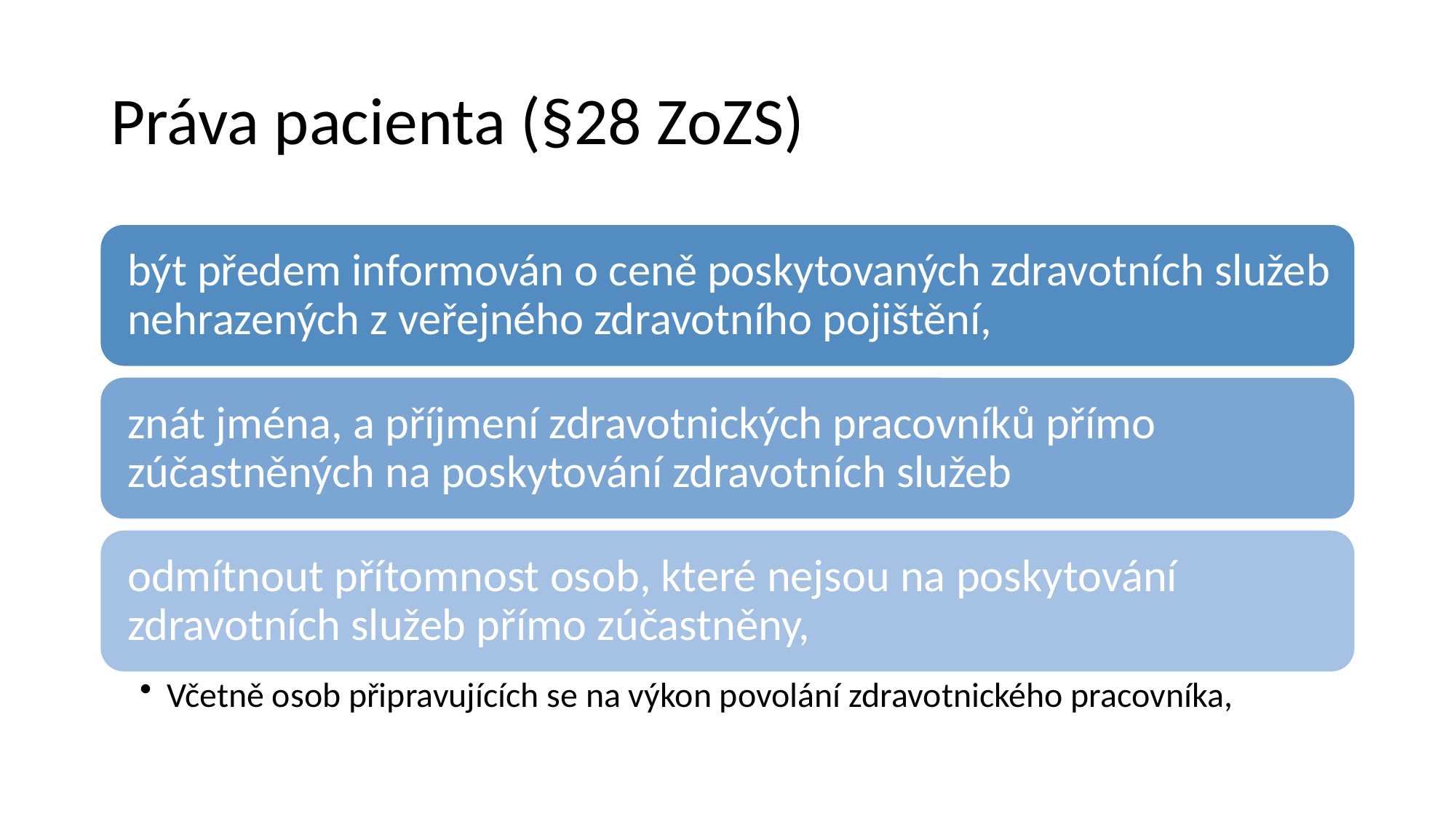

# Práva pacienta (§28 ZoZS)
být předem informován o ceně poskytovaných zdravotních služeb nehrazených z veřejného zdravotního pojištění,
znát jména, a příjmení zdravotnických pracovníků přímo zúčastněných na poskytování zdravotních služeb
odmítnout přítomnost osob, které nejsou na poskytování zdravotních služeb přímo zúčastněny,
Včetně osob připravujících se na výkon povolání zdravotnického pracovníka,